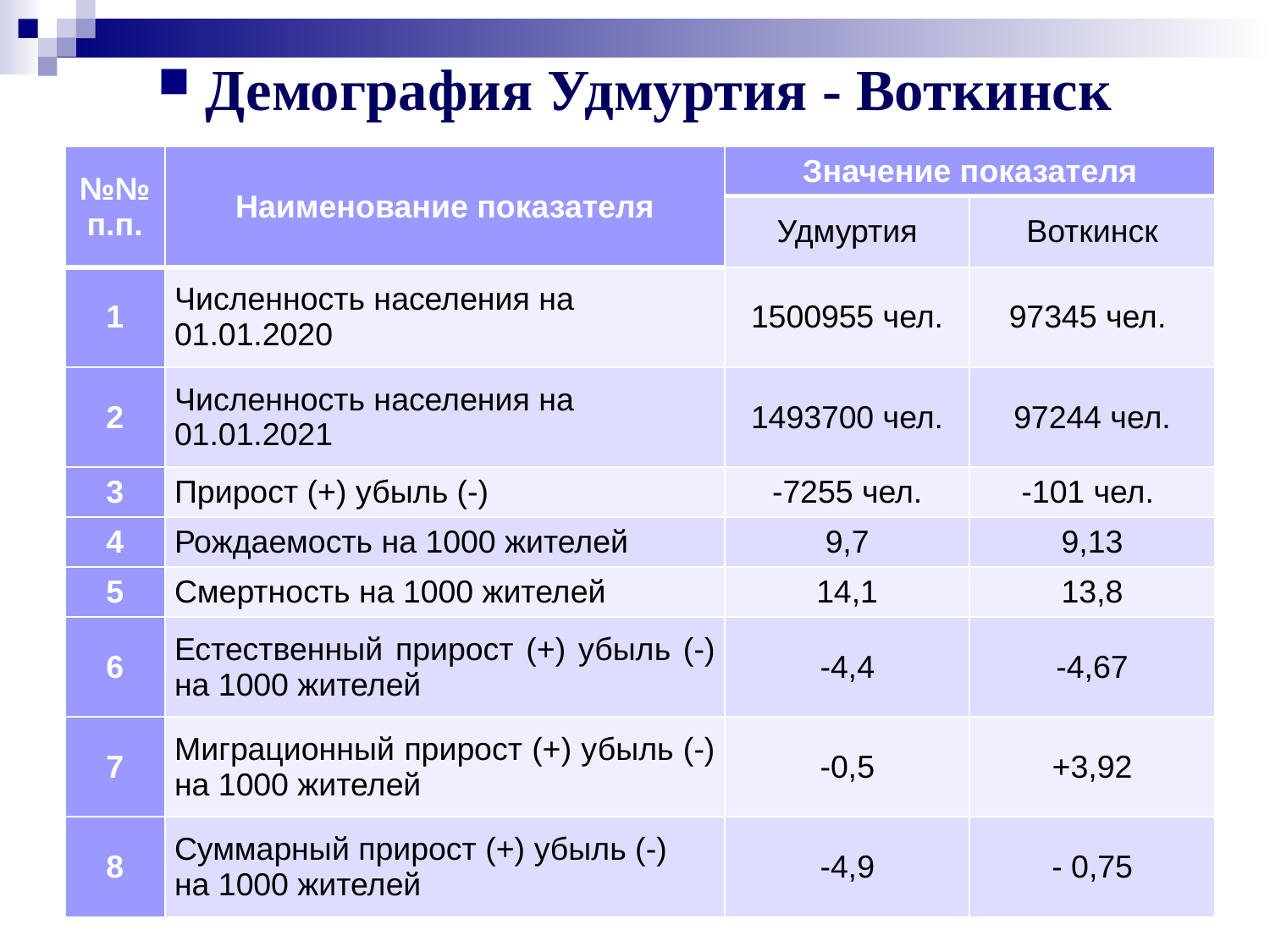

# Демография Удмуртия - Воткинск
| №№ п.п. | Наименование показателя | Значение показателя |  |
| --- | --- | --- | --- |
|  |  | Удмуртия | Воткинск |
| 1 | Численность населения на 01.01.2020 | 1500955 чел. | 97345 чел. |
| 2 | Численность населения на 01.01.2021 | 1493700 чел. | 97244 чел. |
| 3 | Прирост (+) убыль (-) | -7255 чел. | -101 чел. |
| 4 | Рождаемость на 1000 жителей | 9,7 | 9,13 |
| 5 | Смертность на 1000 жителей | 14,1 | 13,8 |
| 6 | Естественный прирост (+) убыль (-) на 1000 жителей | -4,4 | -4,67 |
| 7 | Миграционный прирост (+) убыль (-) на 1000 жителей | -0,5 | +3,92 |
| 8 | Суммарный прирост (+) убыль (-) на 1000 жителей | -4,9 | - 0,75 |